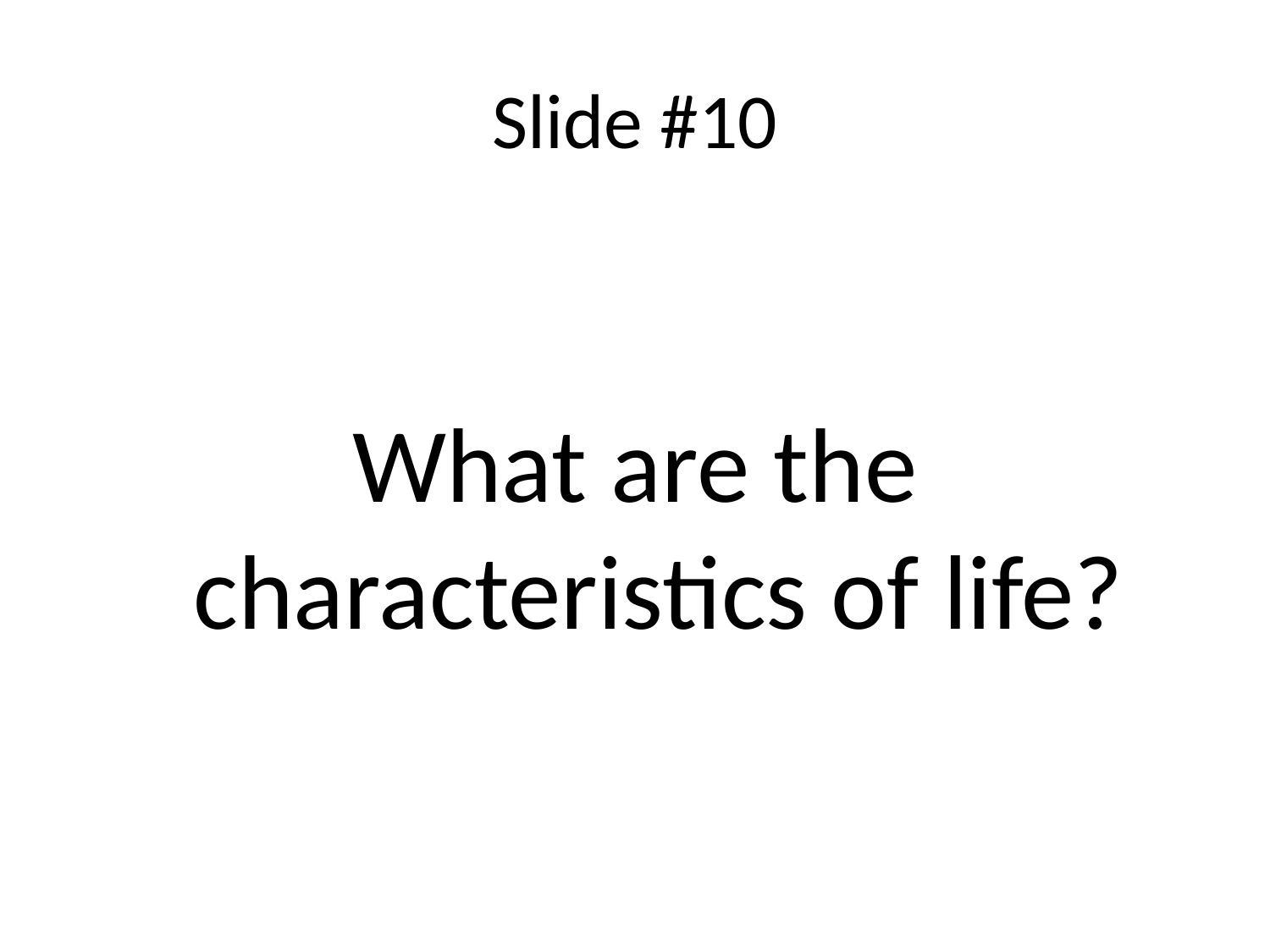

# Slide #10

What are the characteristics of life?